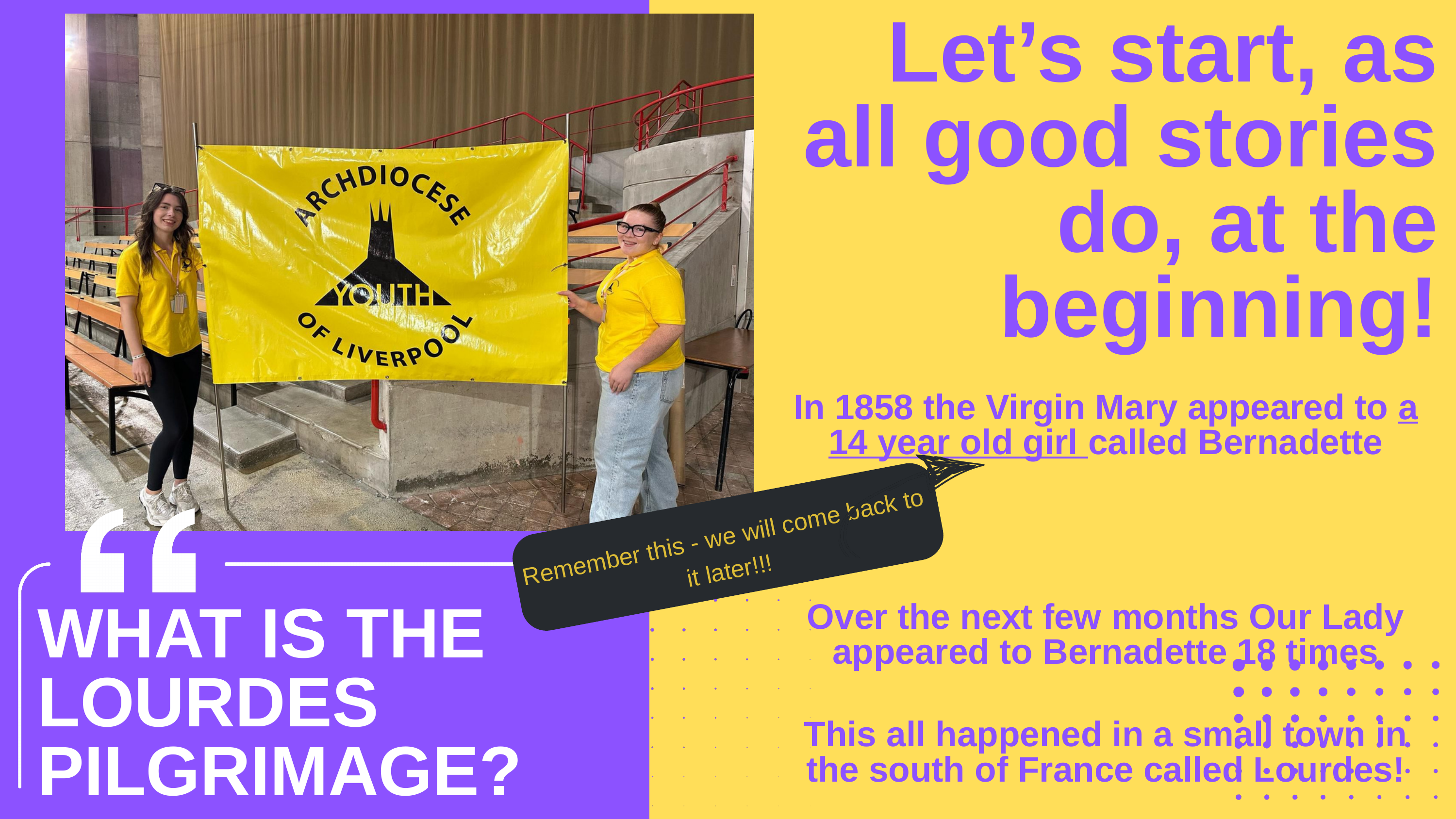

Let’s start, as all good stories do, at the beginning!
In 1858 the Virgin Mary appeared to a 14 year old girl called Bernadette

Remember this - we will come back to it later!!!

Over the next few months Our Lady appeared to Bernadette 18 times
WHAT IS THE LOURDES PILGRIMAGE?

This all happened in a small town in the south of France called Lourdes!